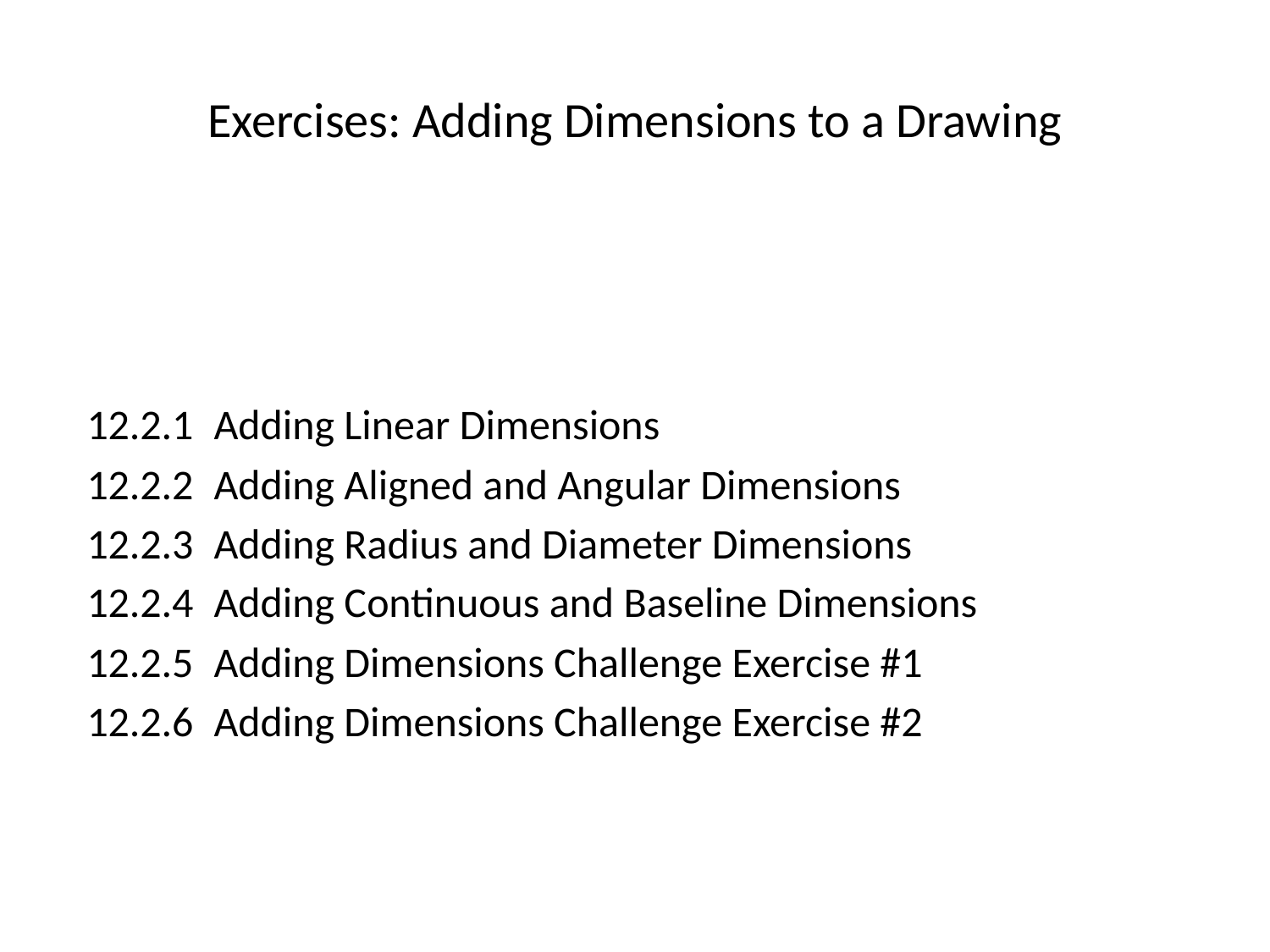

# Exercises: Adding Dimensions to a Drawing
12.2.1	Adding Linear Dimensions
12.2.2	Adding Aligned and Angular Dimensions
12.2.3	Adding Radius and Diameter Dimensions
12.2.4	Adding Continuous and Baseline Dimensions
12.2.5	Adding Dimensions Challenge Exercise #1
12.2.6	Adding Dimensions Challenge Exercise #2